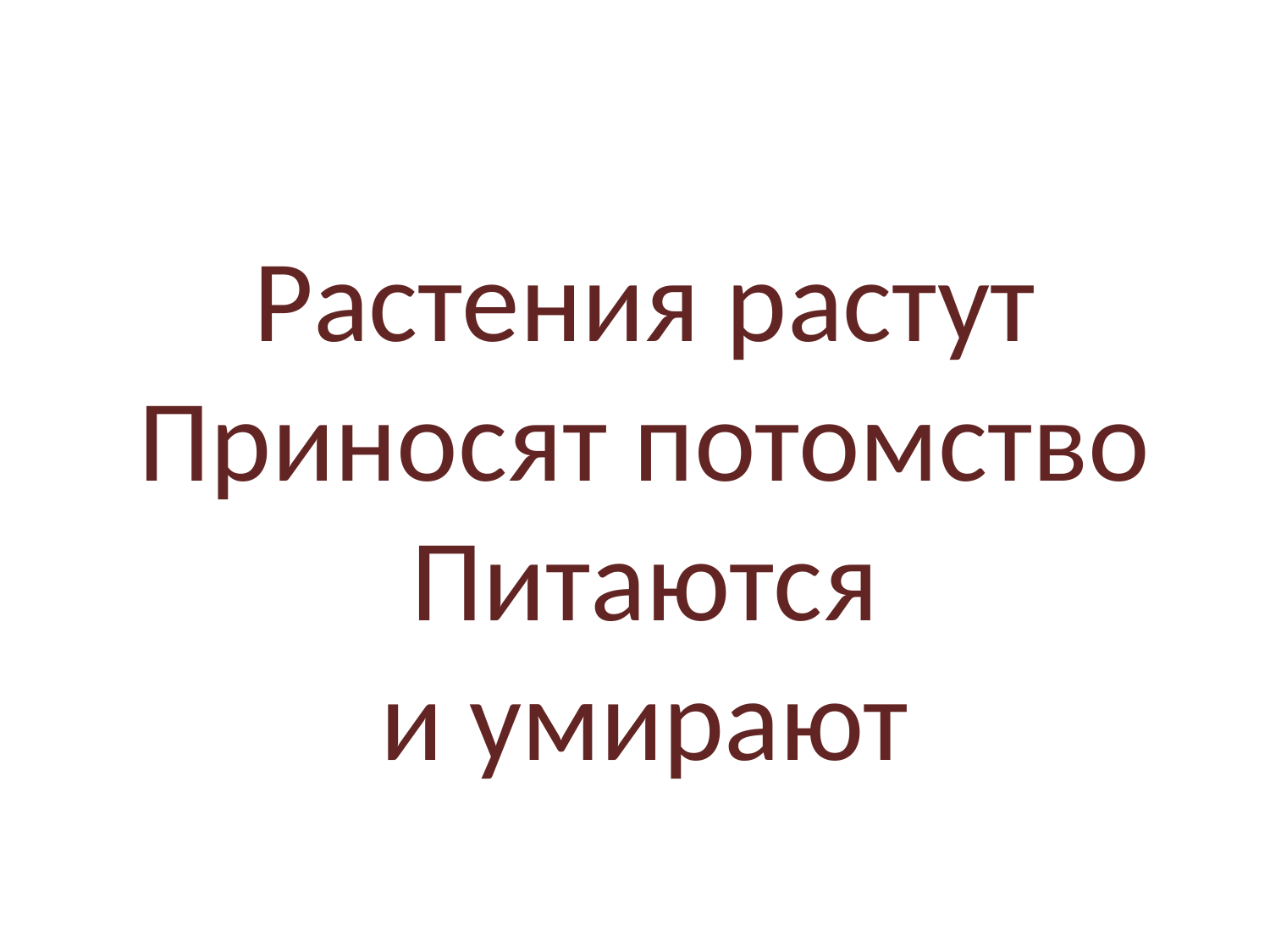

# Растения растут Приносят потомство Питаются и умирают